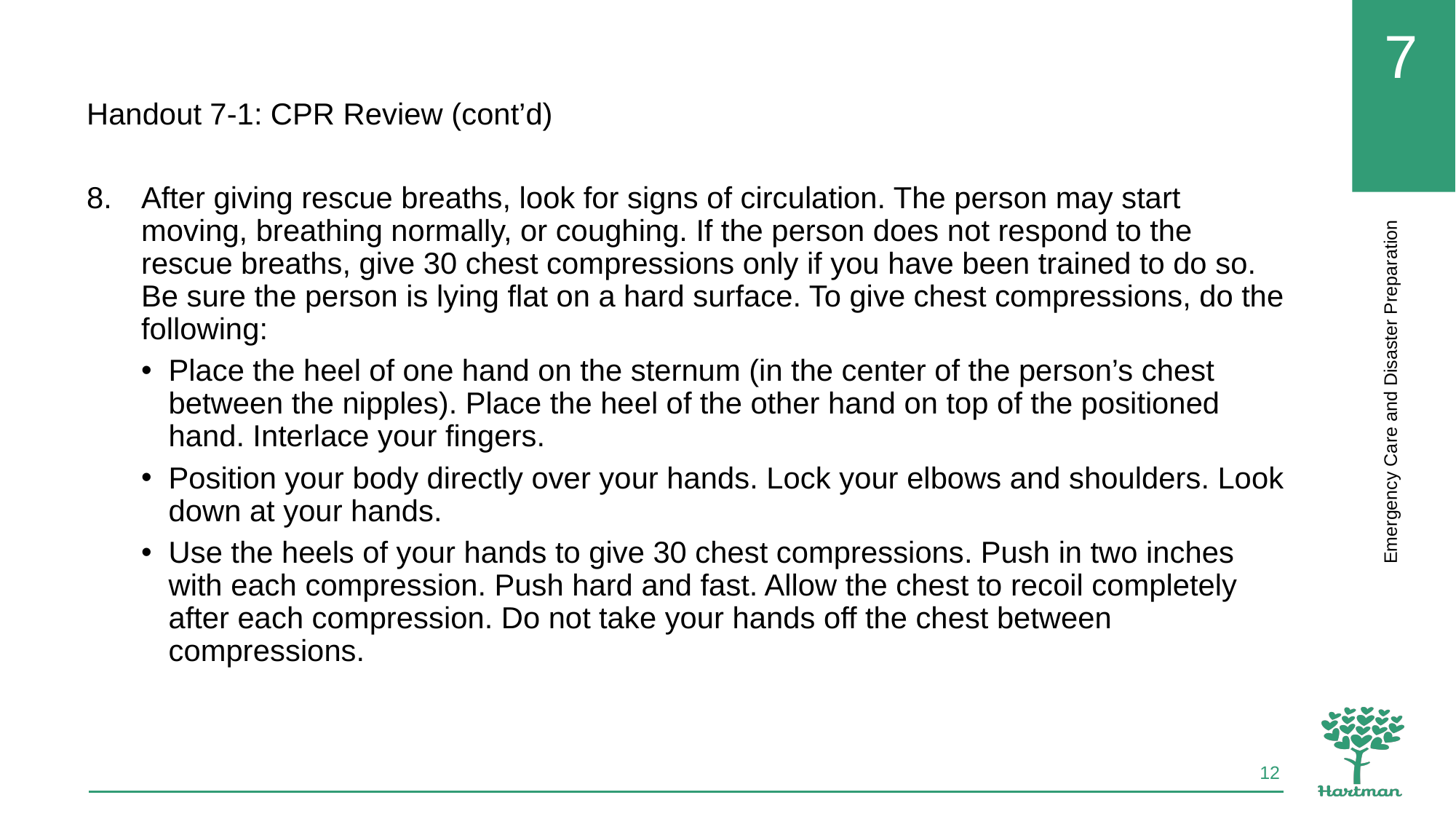

Handout 7-1: CPR Review (cont’d)

After giving rescue breaths, look for signs of circulation. The person may start moving, breathing normally, or coughing. If the person does not respond to the rescue breaths, give 30 chest compressions only if you have been trained to do so. Be sure the person is lying flat on a hard surface. To give chest compressions, do the following:
Place the heel of one hand on the sternum (in the center of the person’s chest between the nipples). Place the heel of the other hand on top of the positioned hand. Interlace your fingers.
Position your body directly over your hands. Lock your elbows and shoulders. Look down at your hands.
Use the heels of your hands to give 30 chest compressions. Push in two inches with each compression. Push hard and fast. Allow the chest to recoil completely after each compression. Do not take your hands off the chest between compressions.

12